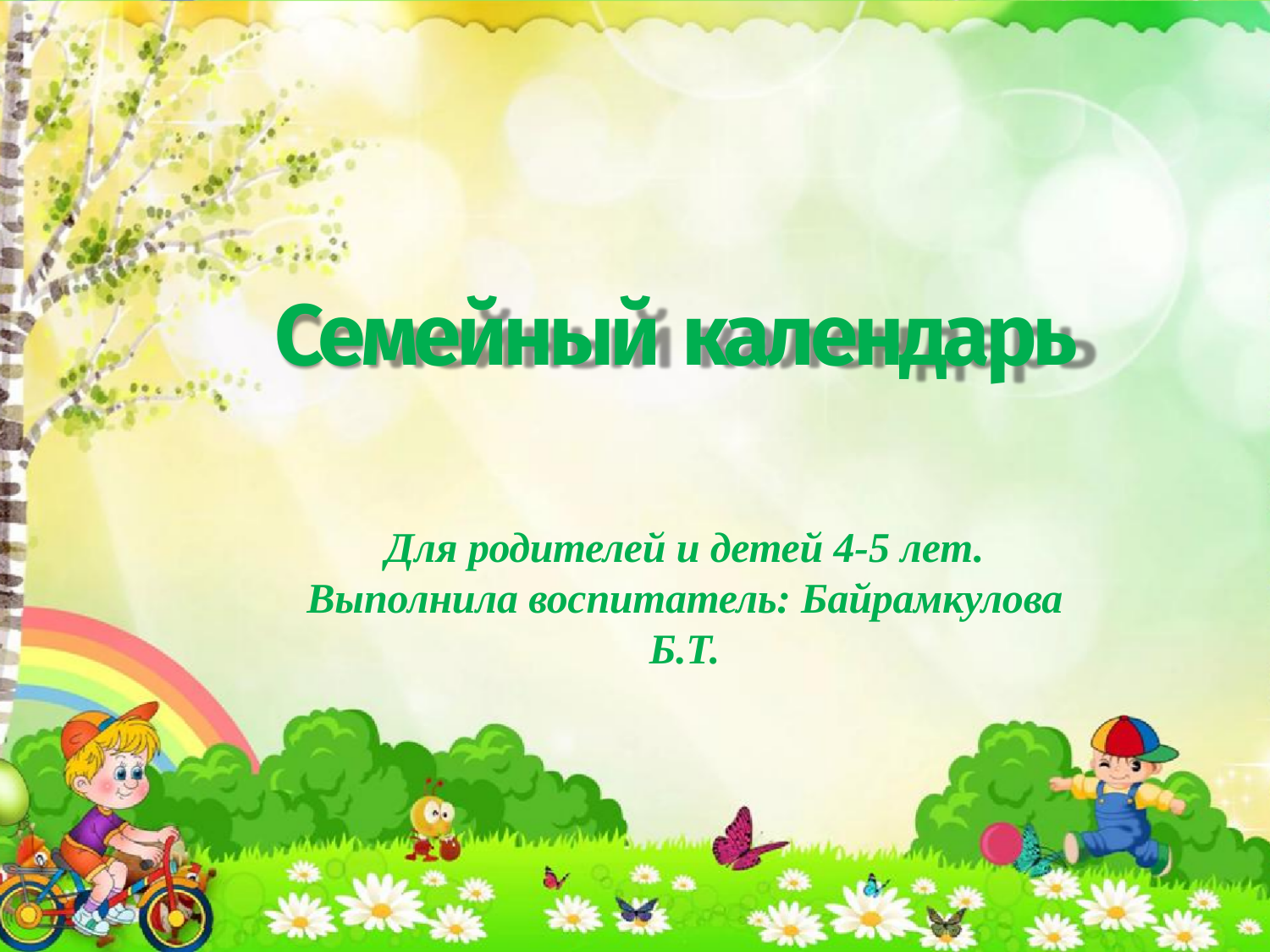

# Семейный календарь
Для родителей и детей 4-5 лет.
Выполнила воспитатель: Байрамкулова Б.Т.